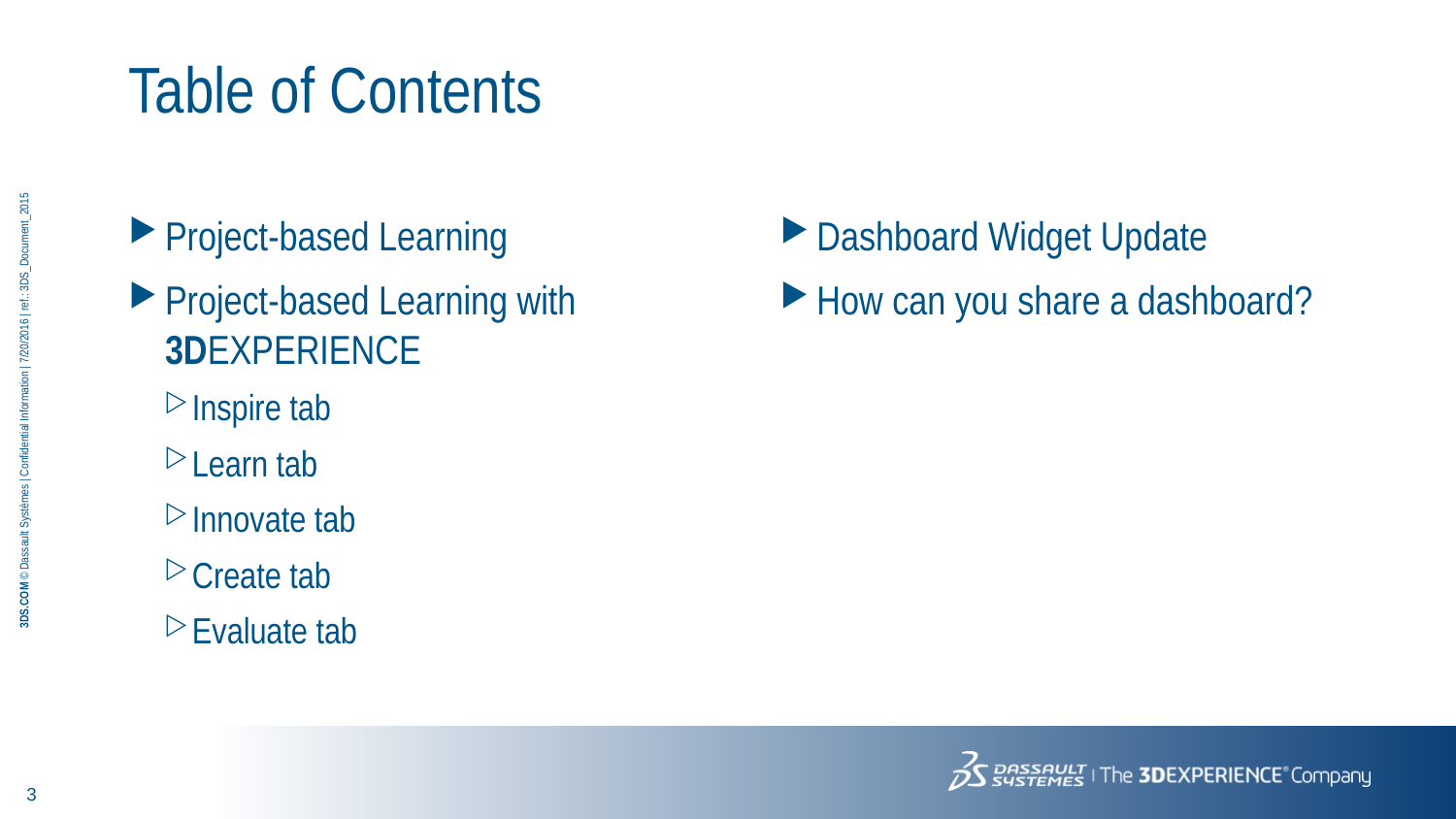

# Table of Contents

Dashboard Widget Update
How can you share a dashboard?

Project-based Learning
Project-based Learning with 3DEXPERIENCE
Inspire tab
Learn tab
Innovate tab
Create tab
Evaluate tab